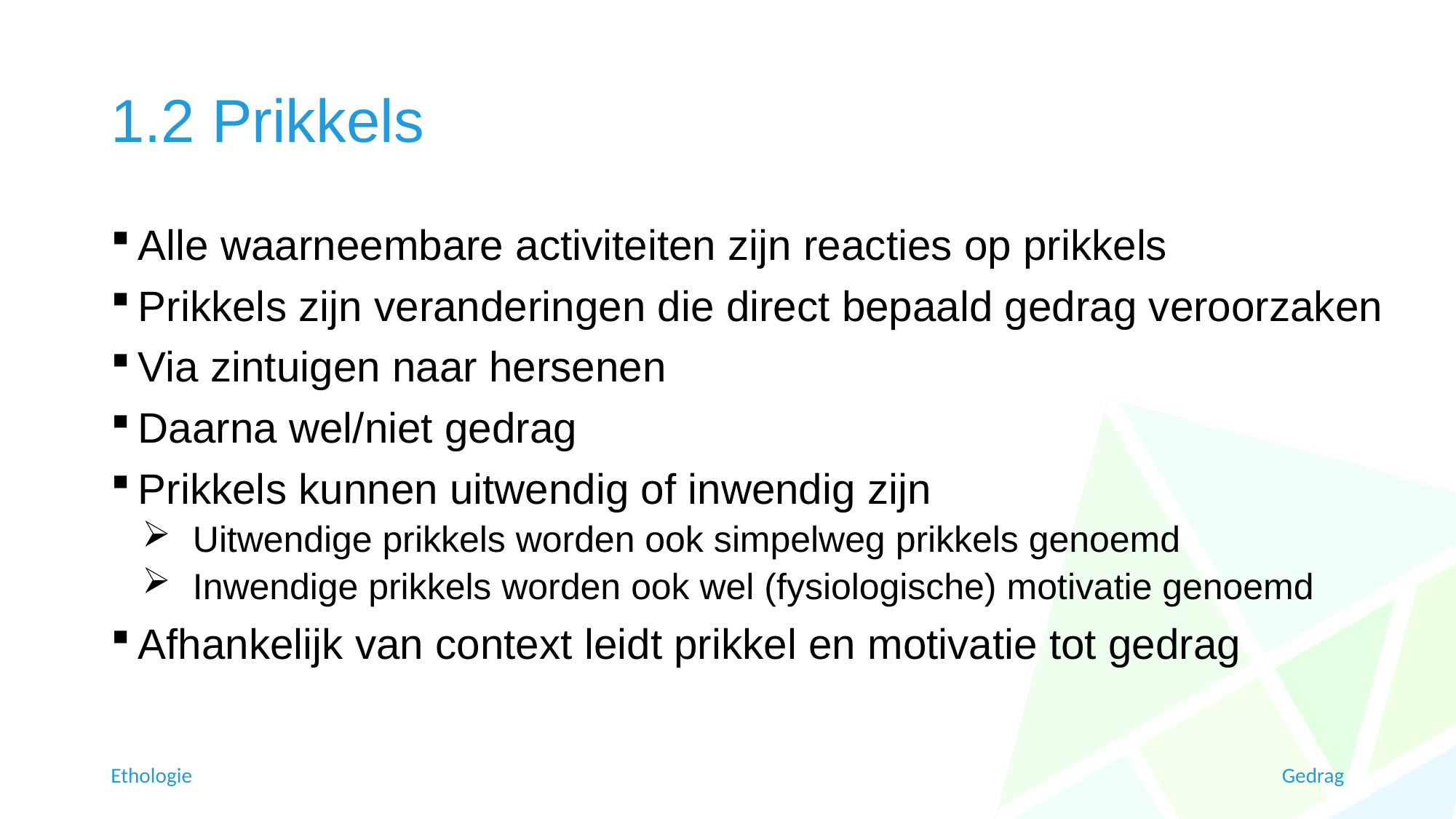

# 1.2 Prikkels
Alle waarneembare activiteiten zijn reacties op prikkels
Prikkels zijn veranderingen die direct bepaald gedrag veroorzaken
Via zintuigen naar hersenen
Daarna wel/niet gedrag
Prikkels kunnen uitwendig of inwendig zijn
Uitwendige prikkels worden ook simpelweg prikkels genoemd
Inwendige prikkels worden ook wel (fysiologische) motivatie genoemd
Afhankelijk van context leidt prikkel en motivatie tot gedrag
Ethologie
Gedrag